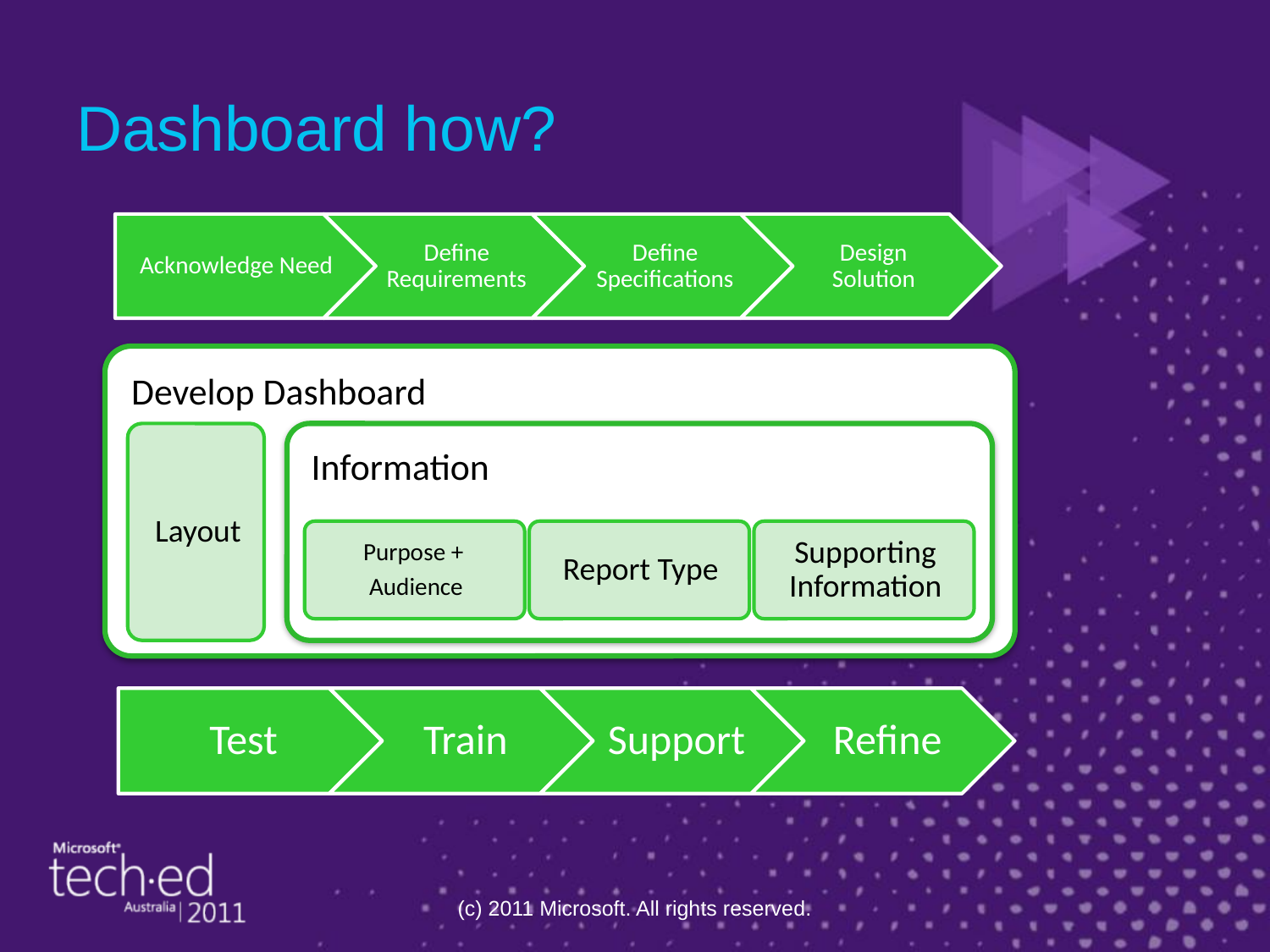

# Dashboard how?
Acknowledge Need
Define Requirements
Define Specifications
Design Solution
Develop Dashboard
Layout
Information
Purpose +
Audience
Report Type
Supporting Information
Test
Train
Support
Refine
(c) 2011 Microsoft. All rights reserved.